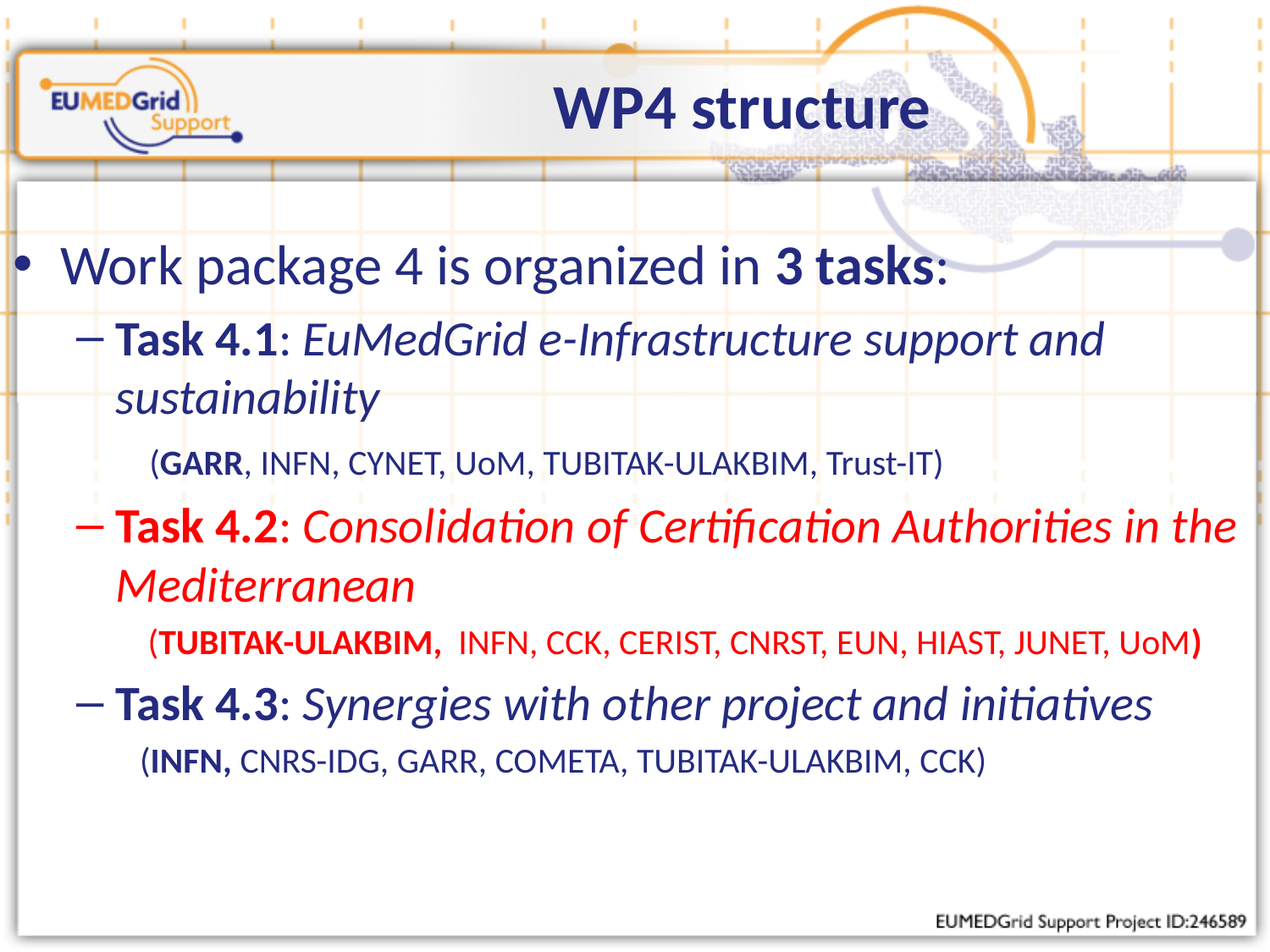

WP4 structure
Work package 4 is organized in 3 tasks:
Task 4.1: EuMedGrid e-Infrastructure support and sustainability
 (GARR, INFN, CYNET, UoM, TUBITAK-ULAKBIM, Trust-IT)
Task 4.2: Consolidation of Certification Authorities in the Mediterranean
 (TUBITAK-ULAKBIM,  INFN, CCK, CERIST, CNRST, EUN, HIAST, JUNET, UoM)
Task 4.3: Synergies with other project and initiatives
(INFN, CNRS-IDG, GARR, COMETA, TUBITAK-ULAKBIM, CCK)